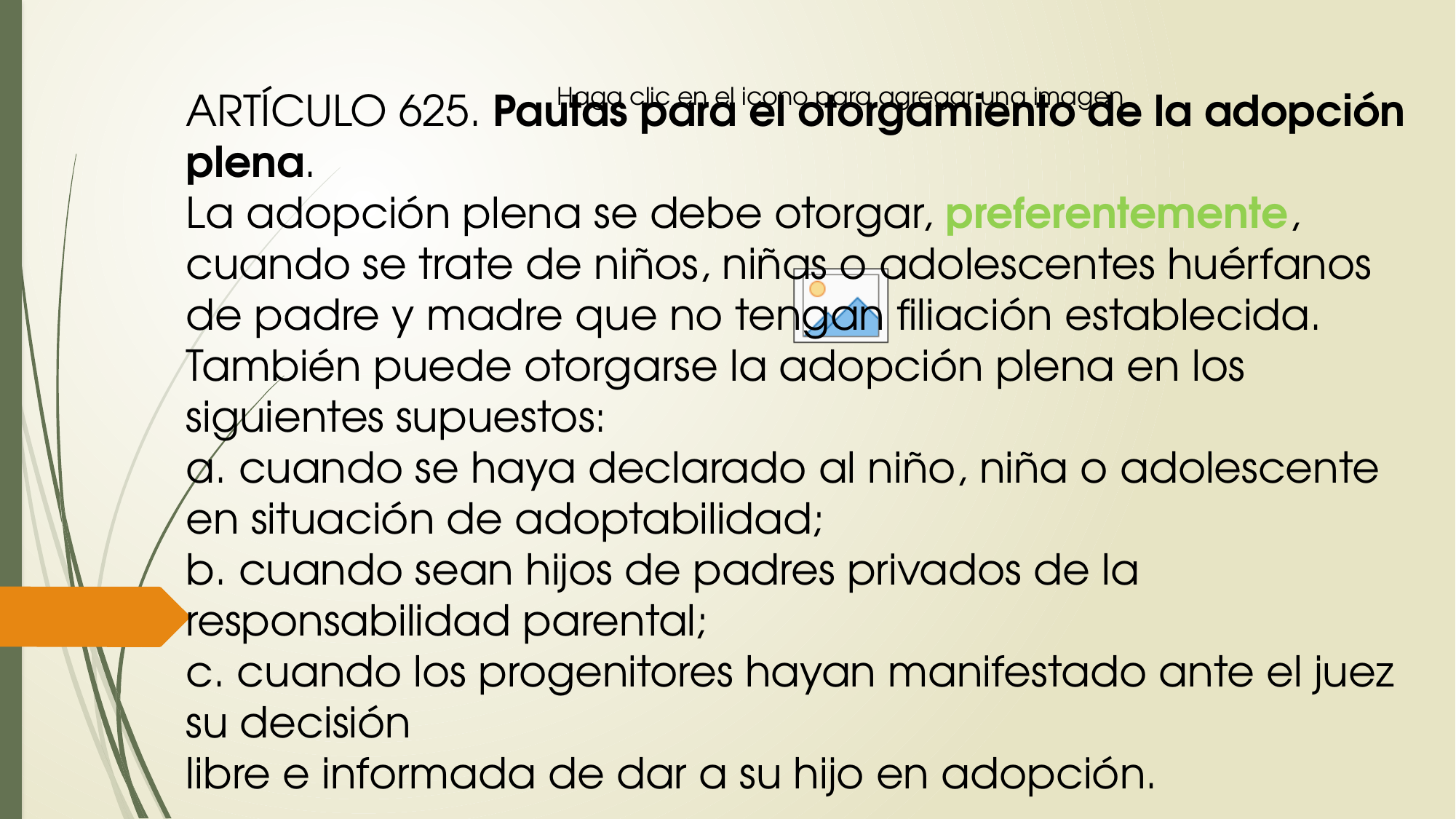

ARTÍCULO 625. Pautas para el otorgamiento de la adopción plena.
La adopción plena se debe otorgar, preferentemente, cuando se trate de niños, niñas o adolescentes huérfanos de padre y madre que no tengan filiación establecida.
También puede otorgarse la adopción plena en los siguientes supuestos:
a. cuando se haya declarado al niño, niña o adolescente en situación de adoptabilidad;
b. cuando sean hijos de padres privados de la responsabilidad parental;
c. cuando los progenitores hayan manifestado ante el juez su decisión
libre e informada de dar a su hijo en adopción.
#